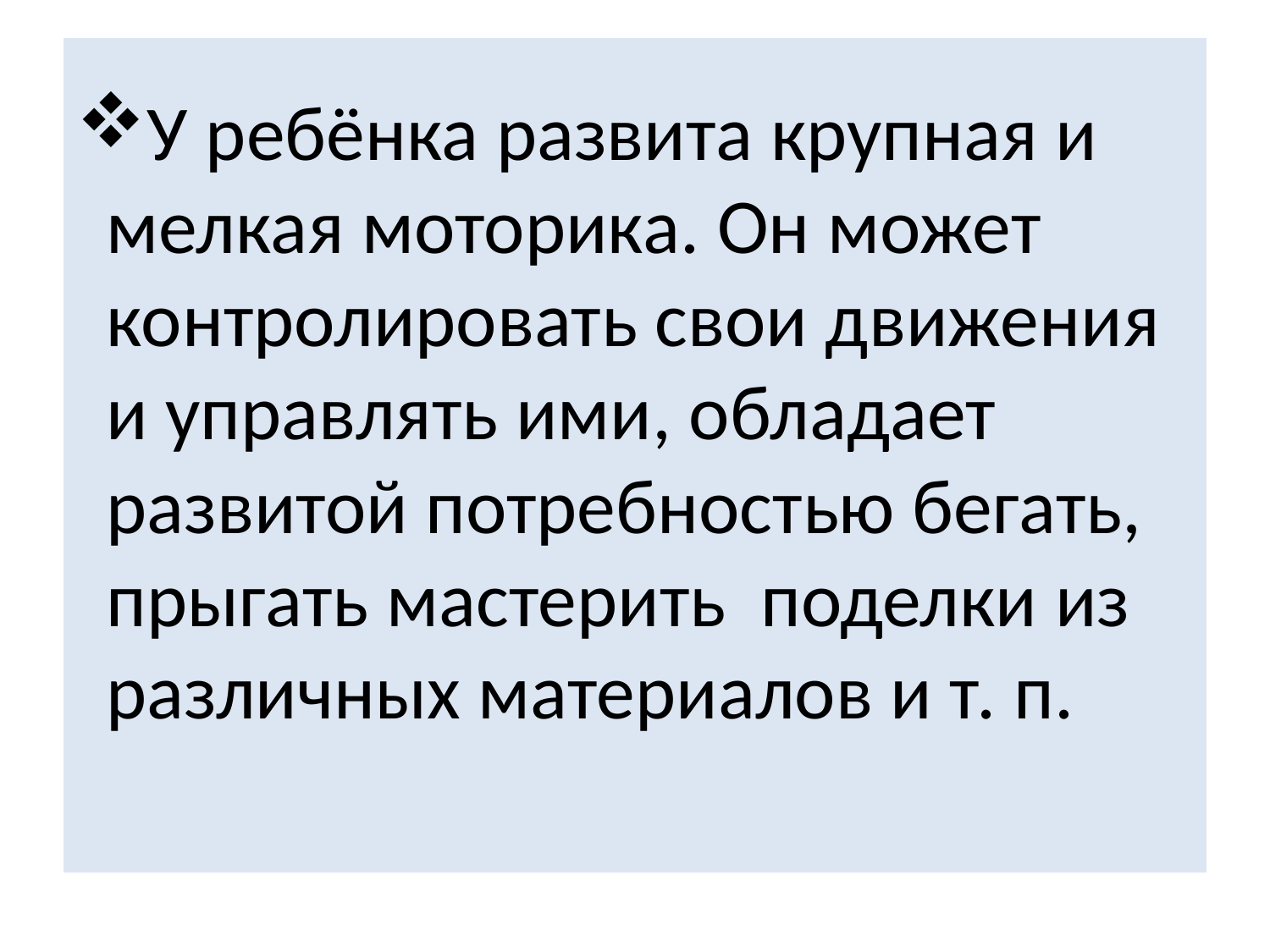

# У ребёнка развита крупная и мелкая моторика. Он может контролировать свои движения и управлять ими, обладает развитой потребностью бегать, прыгать мастерить  поделки из различных материалов и т. п.